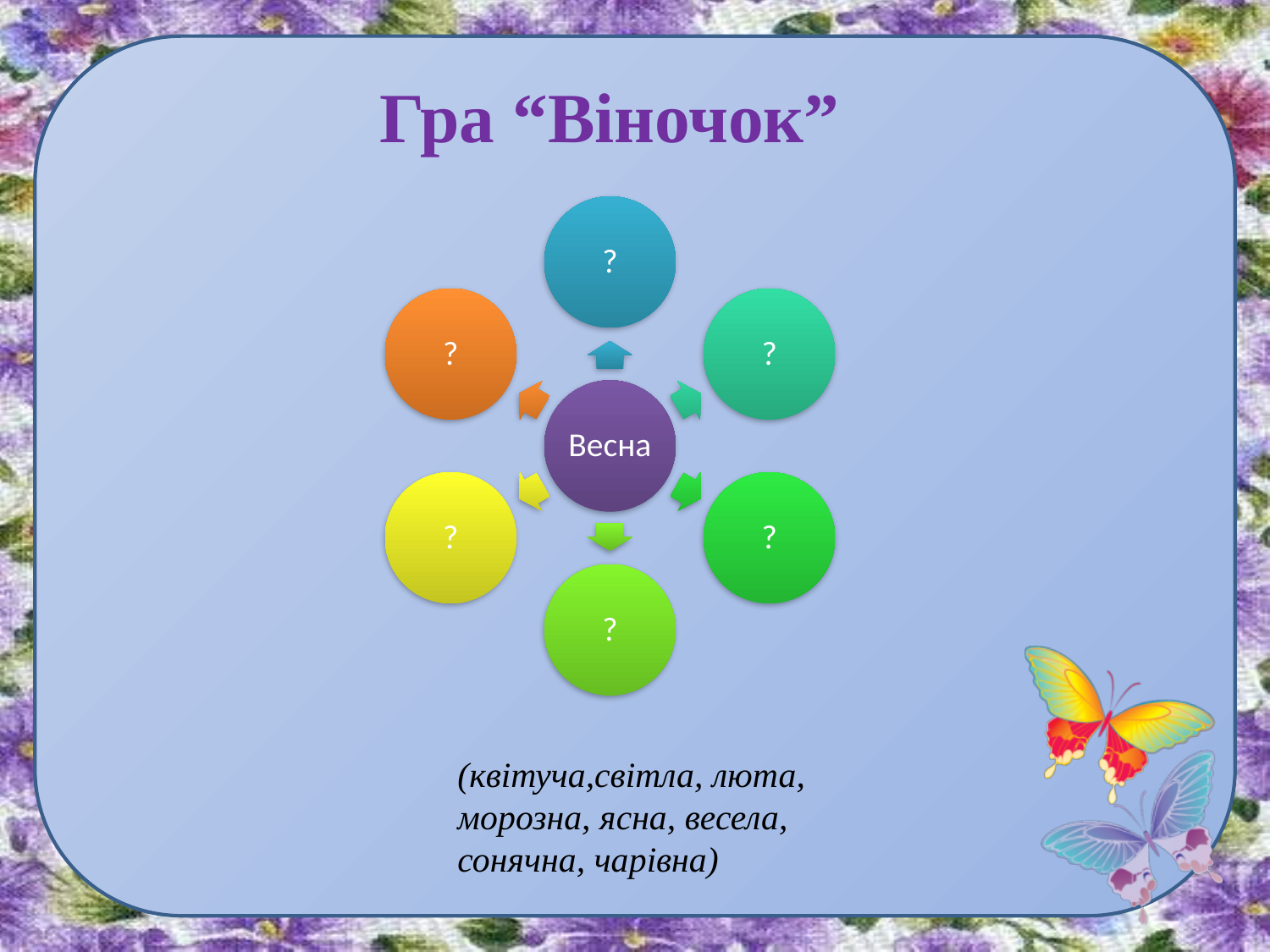

Гра “Віночок”

Весна

?

?

?

?

?

?
(квітуча,світла, люта, морозна, ясна, весела, сонячна, чарівна)